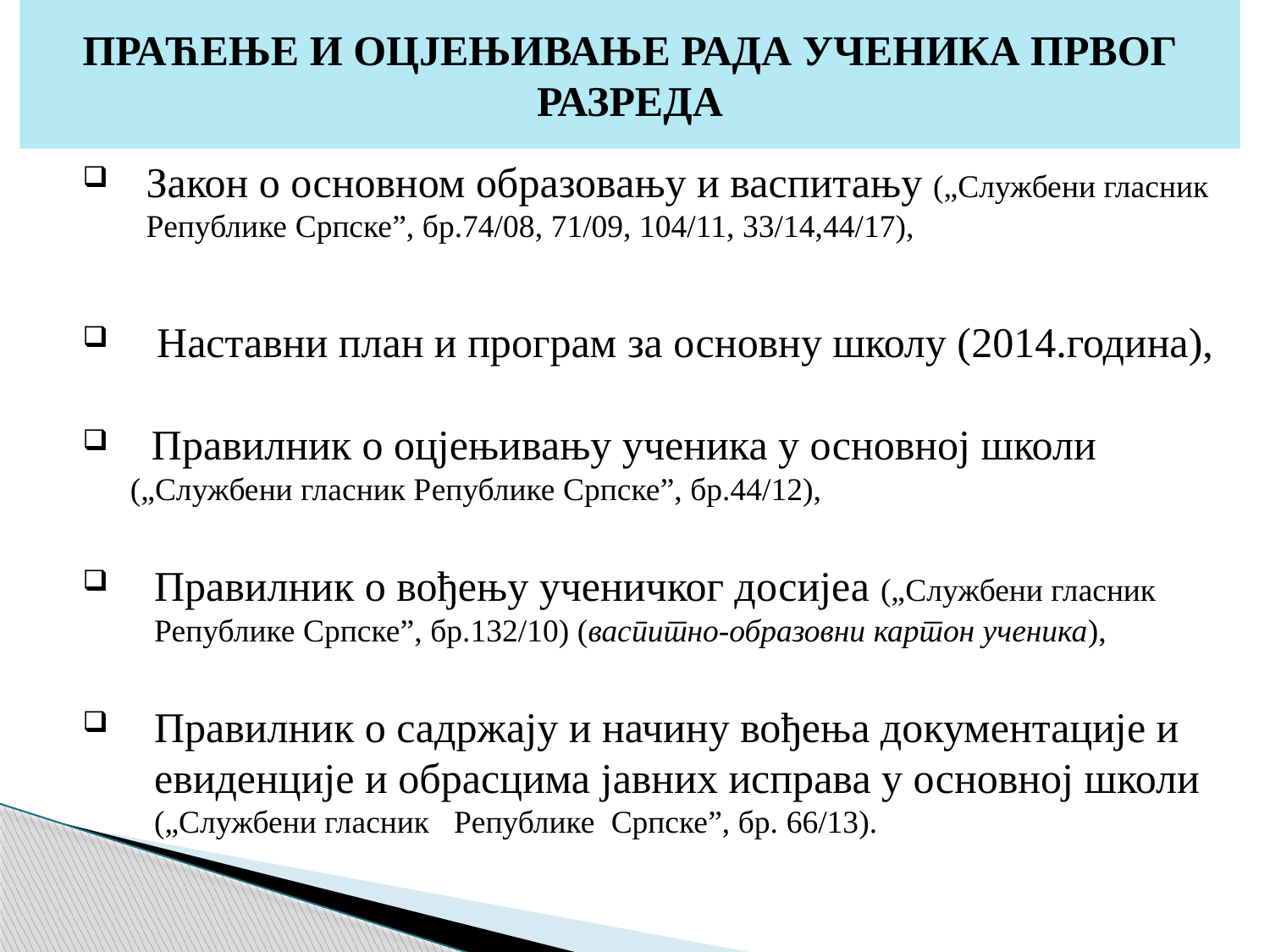

# ПРАЋЕЊЕ И ОЦЈЕЊИВАЊЕ РАДА УЧЕНИКА ПРВОГ РАЗРЕДА
Закон о основном образовању и васпитању („Службени гласник Републике Српске”, бр.74/08, 71/09, 104/11, 33/14,44/17),

 Наставни план и програм за основну школу (2014.година),

  Правилник о оцјењивању ученика у основној школи  („Службени гласник Републике Српске”, бр.44/12),

Правилник о вођењу ученичког досијеа („Службени гласник Републике Српске”, бр.132/10) (васпитно-образовни картон ученика),

Правилник о садржају и начину вођења документације и евиденције и обрасцима јавних исправа у основној школи („Службени гласник   Републике  Српске”, бр. 66/13).